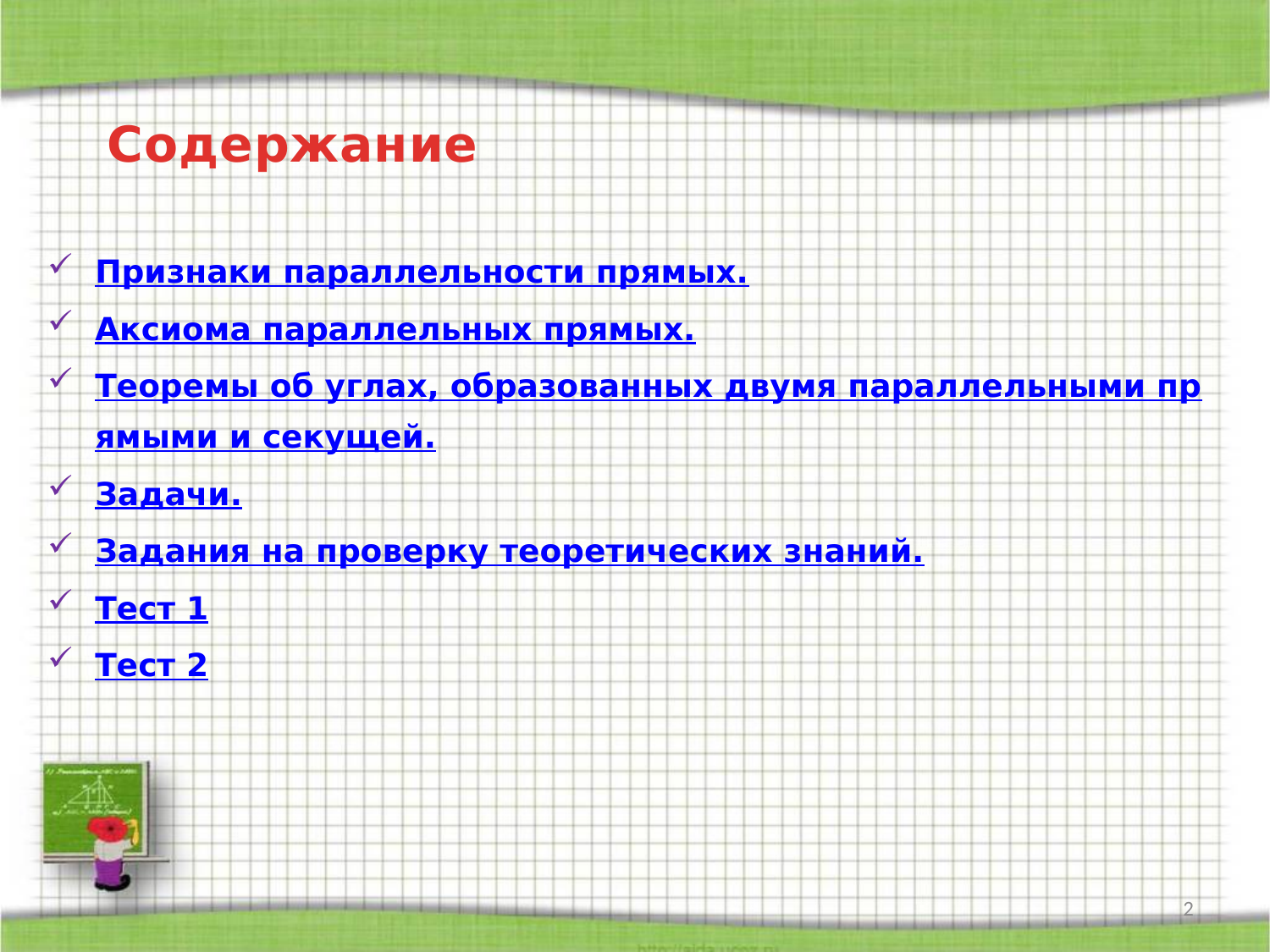

Содержание
Признаки параллельности прямых.
Аксиома параллельных прямых.
Теоремы об углах, образованных двумя параллельными прямыми и секущей.
Задачи.
Задания на проверку теоретических знаний.
Тест 1
Тест 2

2